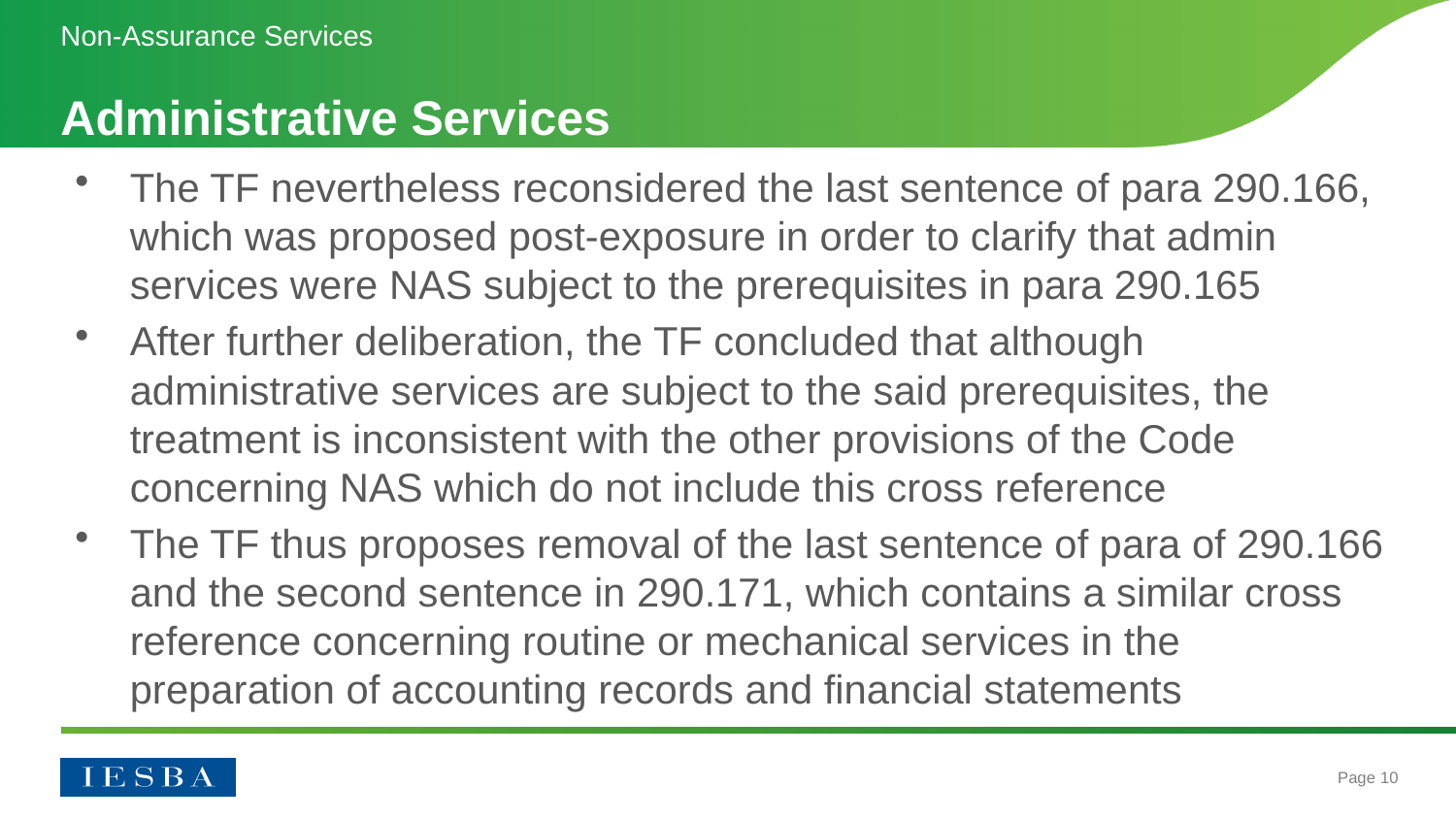

Non-Assurance Services

# Administrative Services
The TF nevertheless reconsidered the last sentence of para 290.166, which was proposed post-exposure in order to clarify that admin services were NAS subject to the prerequisites in para 290.165
After further deliberation, the TF concluded that although administrative services are subject to the said prerequisites, the treatment is inconsistent with the other provisions of the Code concerning NAS which do not include this cross reference
The TF thus proposes removal of the last sentence of para of 290.166 and the second sentence in 290.171, which contains a similar cross reference concerning routine or mechanical services in the preparation of accounting records and financial statements